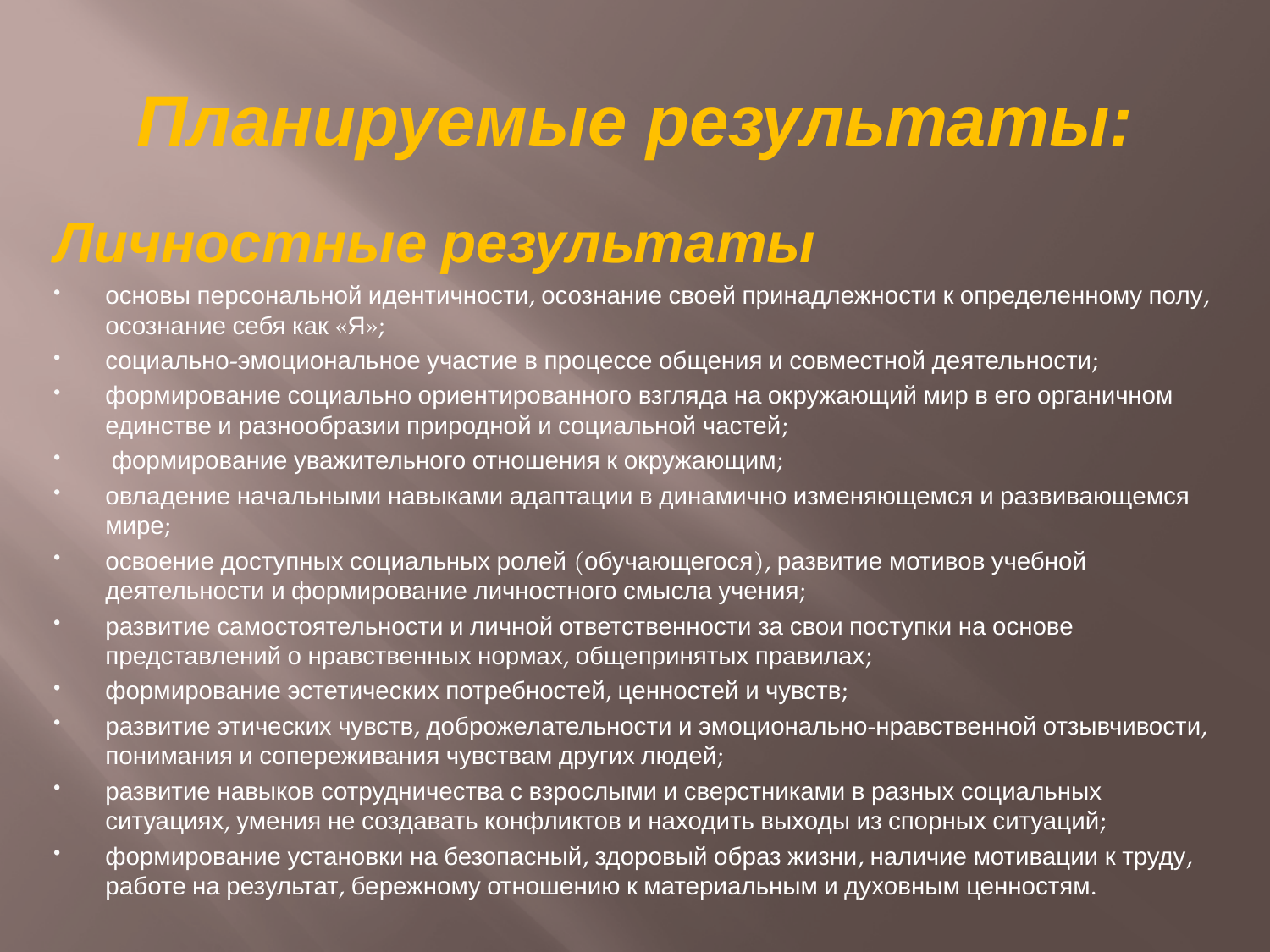

# Планируемые результаты:
Личностные результаты
основы персональной идентичности, осознание своей принадлежности к определенному полу, осознание себя как «Я»;
социально-эмоциональное участие в процессе общения и совместной деятельности;
формирование социально ориентированного взгляда на окружающий мир в его органичном единстве и разнообразии природной и социальной частей;
 формирование уважительного отношения к окружающим;
овладение начальными навыками адаптации в динамично изменяющемся и развивающемся мире;
освоение доступных социальных ролей (обучающегося), развитие мотивов учебной деятельности и формирование личностного смысла учения;
развитие самостоятельности и личной ответственности за свои поступки на основе представлений о нравственных нормах, общепринятых правилах;
формирование эстетических потребностей, ценностей и чувств;
развитие этических чувств, доброжелательности и эмоционально-нравственной отзывчивости, понимания и сопереживания чувствам других людей;
развитие навыков сотрудничества с взрослыми и сверстниками в разных социальных ситуациях, умения не создавать конфликтов и находить выходы из спорных ситуаций;
формирование установки на безопасный, здоровый образ жизни, наличие мотивации к труду, работе на результат, бережному отношению к материальным и духовным ценностям.